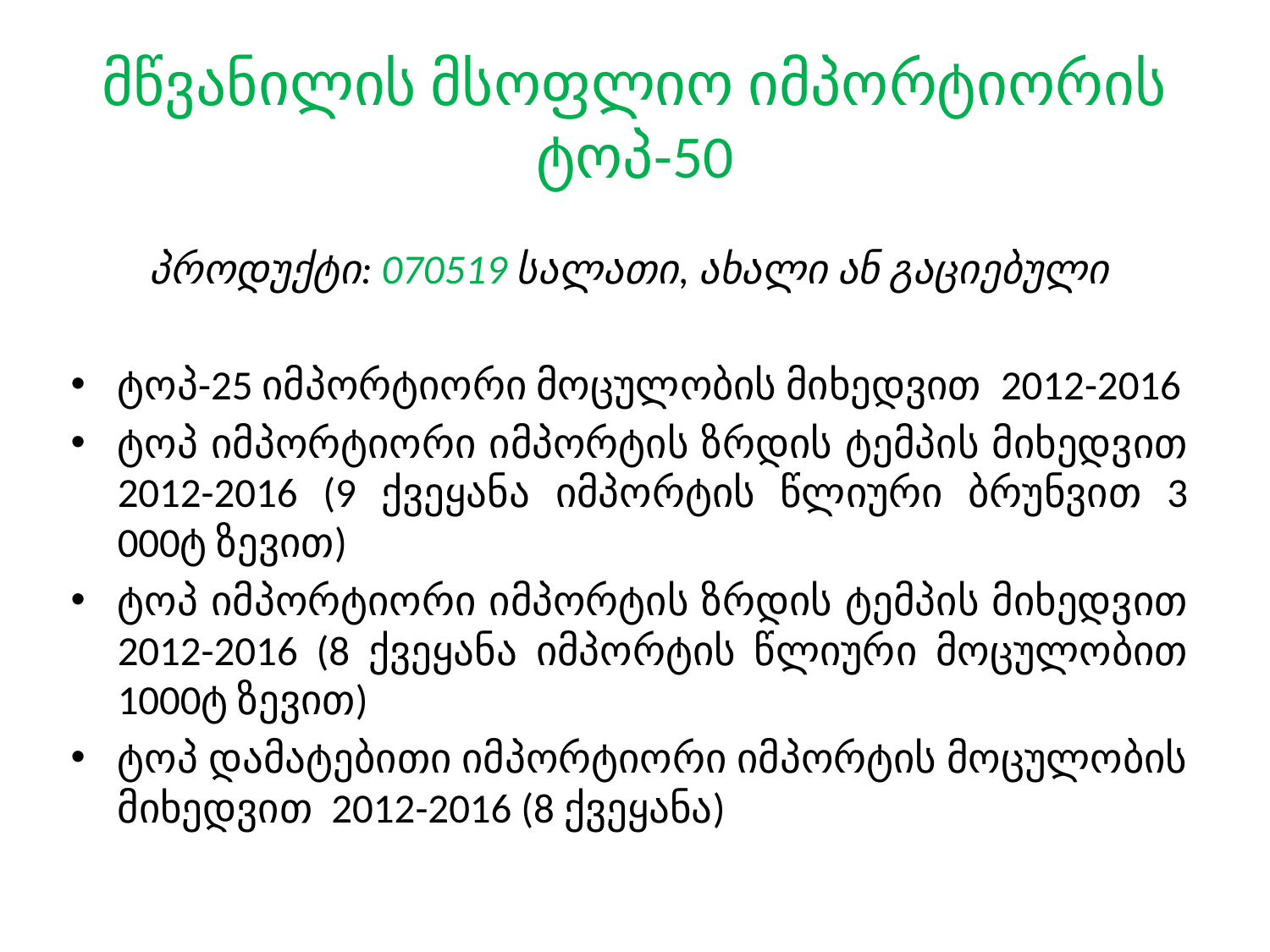

# მწვანილის მსოფლიო იმპორტიორის ტოპ-50
პროდუქტი: 070519 სალათი, ახალი ან გაციებული

ტოპ-25 იმპორტიორი მოცულობის მიხედვით  2012-2016
ტოპ იმპორტიორი იმპორტის ზრდის ტემპის მიხედვით 2012-2016 (9 ქვეყანა იმპორტის წლიური ბრუნვით 3 000ტ ზევით)
ტოპ იმპორტიორი იმპორტის ზრდის ტემპის მიხედვით 2012-2016 (8 ქვეყანა იმპორტის წლიური მოცულობით 1000ტ ზევით)
ტოპ დამატებითი იმპორტიორი იმპორტის მოცულობის მიხედვით  2012-2016 (8 ქვეყანა)